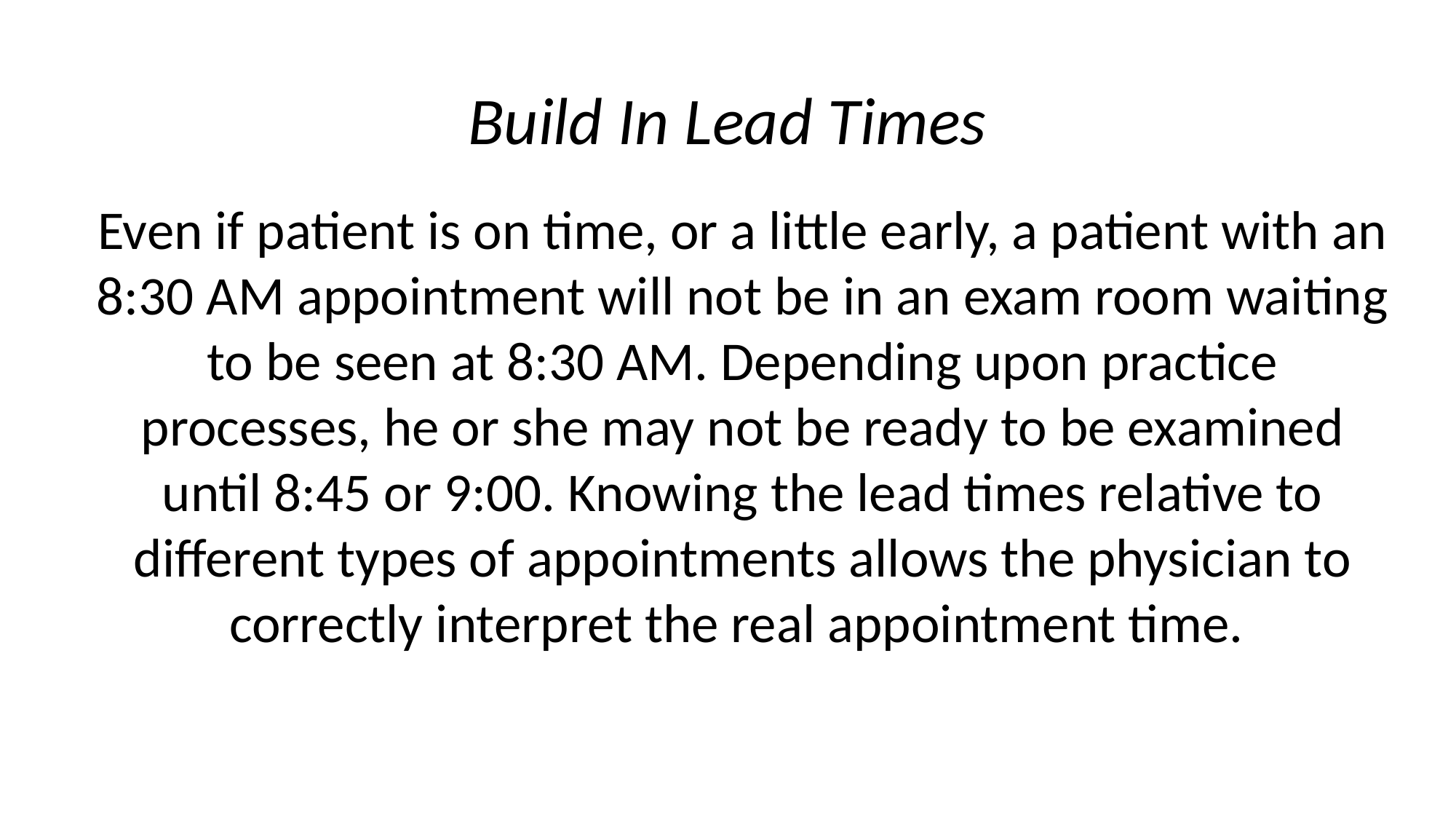

# Build In Lead Times
Even if patient is on time, or a little early, a patient with an 8:30 AM appointment will not be in an exam room waiting to be seen at 8:30 AM. Depending upon practice processes, he or she may not be ready to be examined until 8:45 or 9:00. Knowing the lead times relative to different types of appointments allows the physician to correctly interpret the real appointment time.